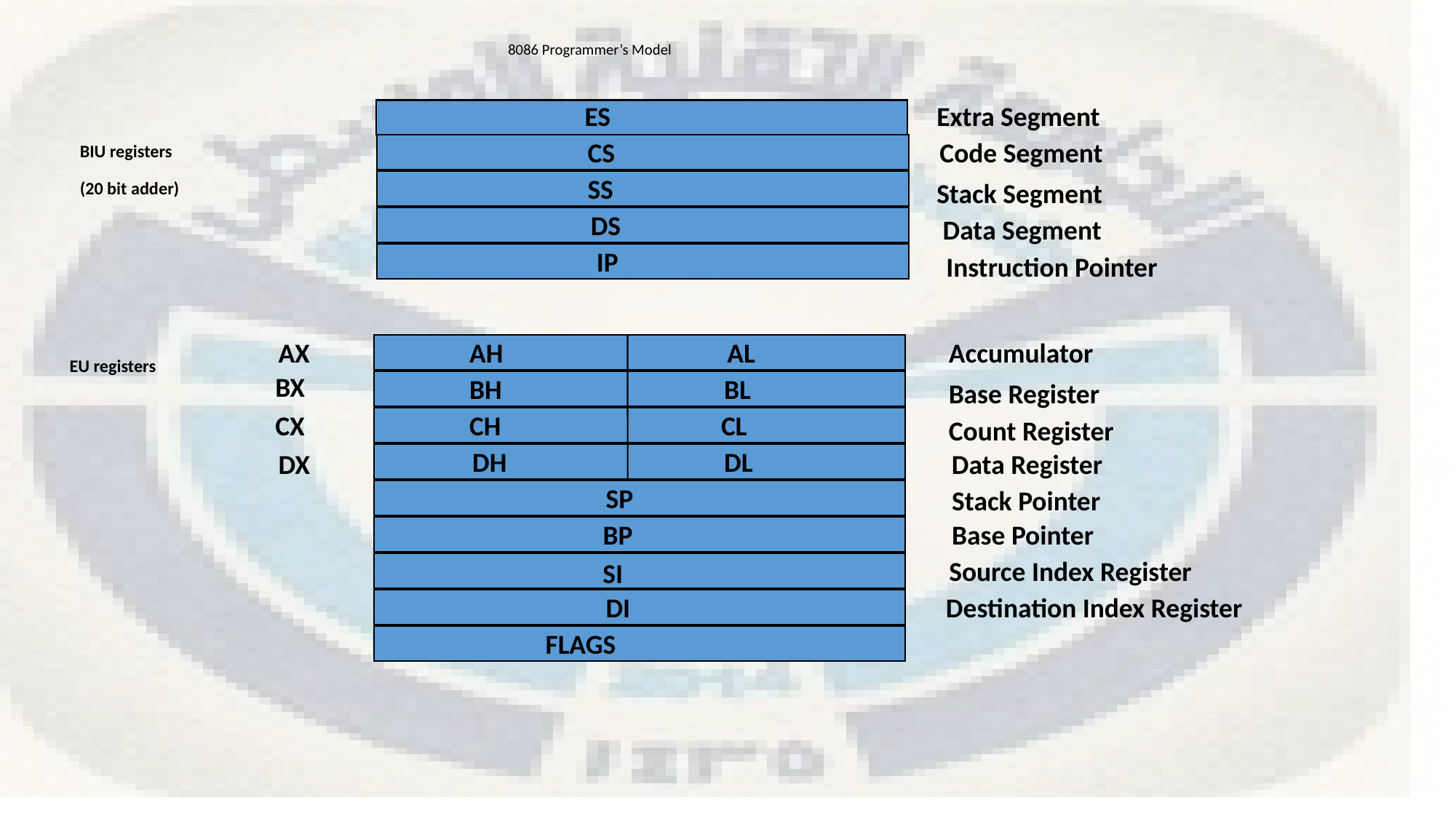

# 8086 Programmer’s Model
ES
Extra Segment

BIU registers
(20 bit adder)
CS
Code Segment

SS

Stack Segment
DS

Data Segment
IP

Instruction Pointer
EU registers
AX
AH
AL
Accumulator

BX
BH
BL

Base Register
CX
CH
CL

Count Register
DH
DL

DX
Data Register
SP

Stack Pointer
BP
Base Pointer

Source Index Register

SI
DI
Destination Index Register

FLAGS